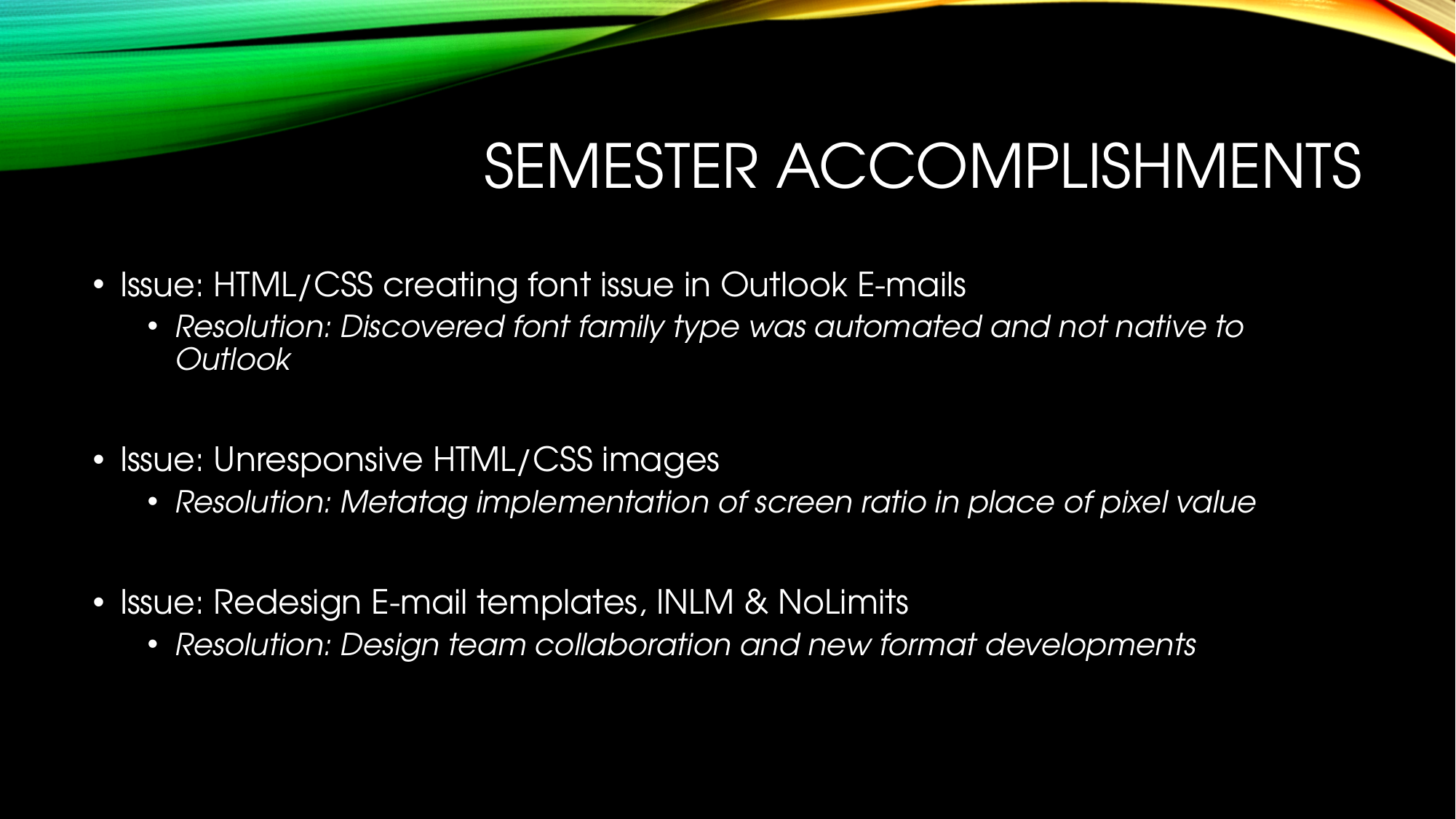

# Semester Accomplishments
Issue: HTML/CSS creating font issue in Outlook E-mails
Resolution: Discovered font family type was automated and not native to Outlook

Issue: Unresponsive HTML/CSS images
Resolution: Metatag implementation of screen ratio in place of pixel value

Issue: Redesign E-mail templates, INLM & NoLimits
Resolution: Design team collaboration and new format developments